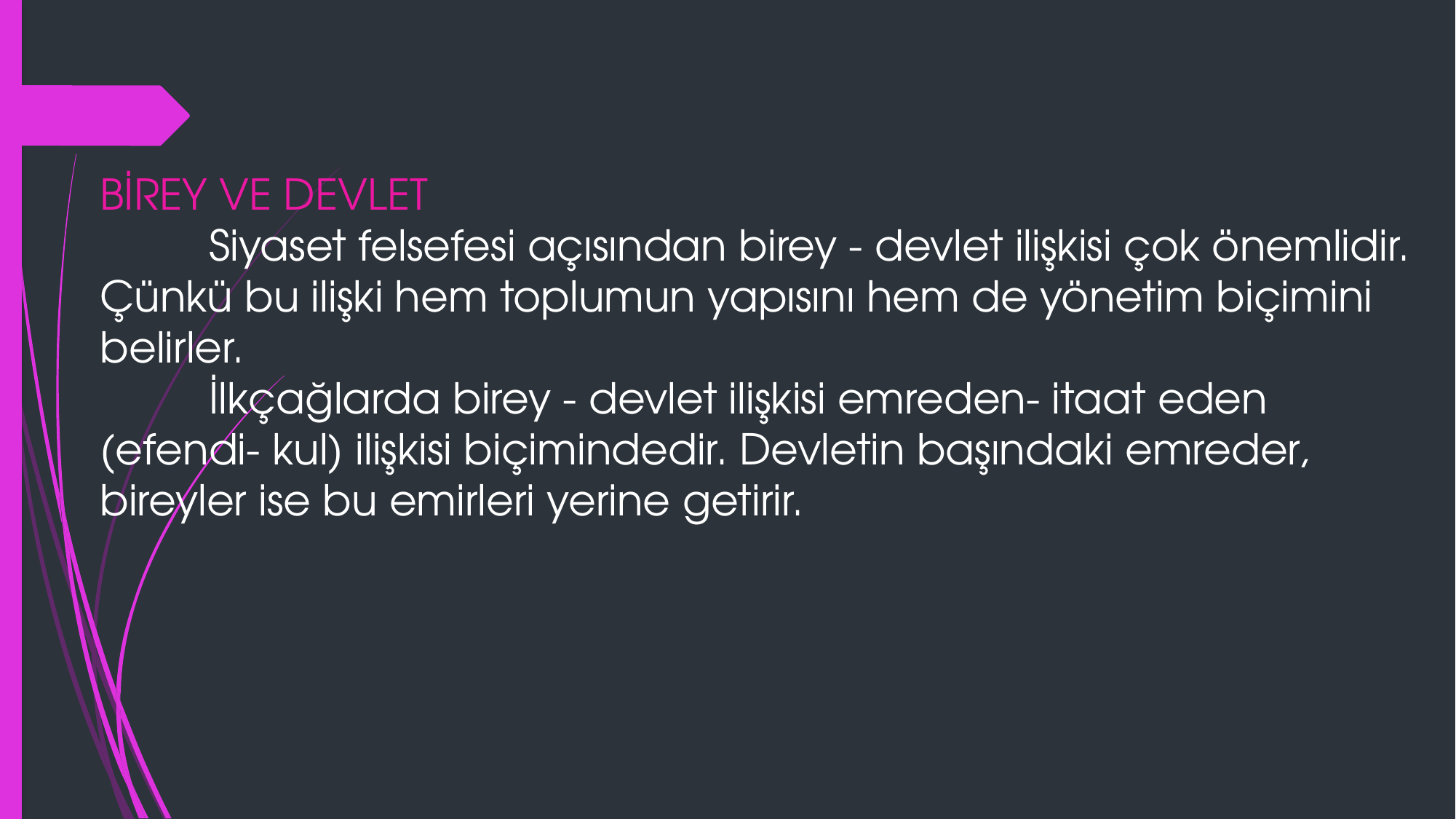

BİREY VE DEVLET
	Siyaset felsefesi açısından birey - devlet ilişkisi çok önemlidir. Çünkü bu ilişki hem toplumun yapısını hem de yönetim biçimini belirler.
	İlkçağlarda birey - devlet ilişkisi emreden- itaat eden (efendi- kul) ilişkisi biçimindedir. Devletin başındaki emreder, bireyler ise bu emirleri yerine getirir.